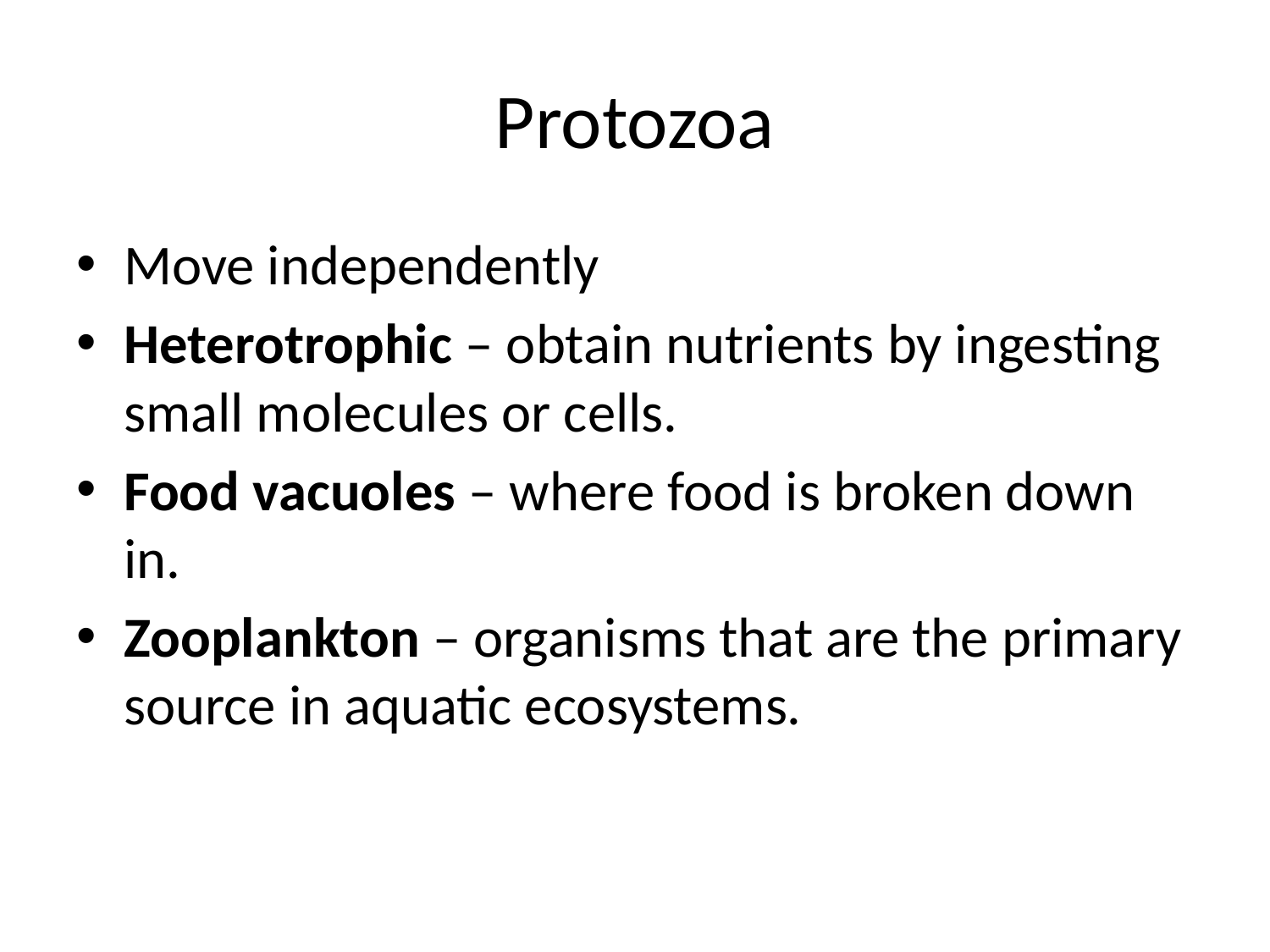

# Protozoa
Move independently
Heterotrophic – obtain nutrients by ingesting small molecules or cells.
Food vacuoles – where food is broken down in.
Zooplankton – organisms that are the primary source in aquatic ecosystems.